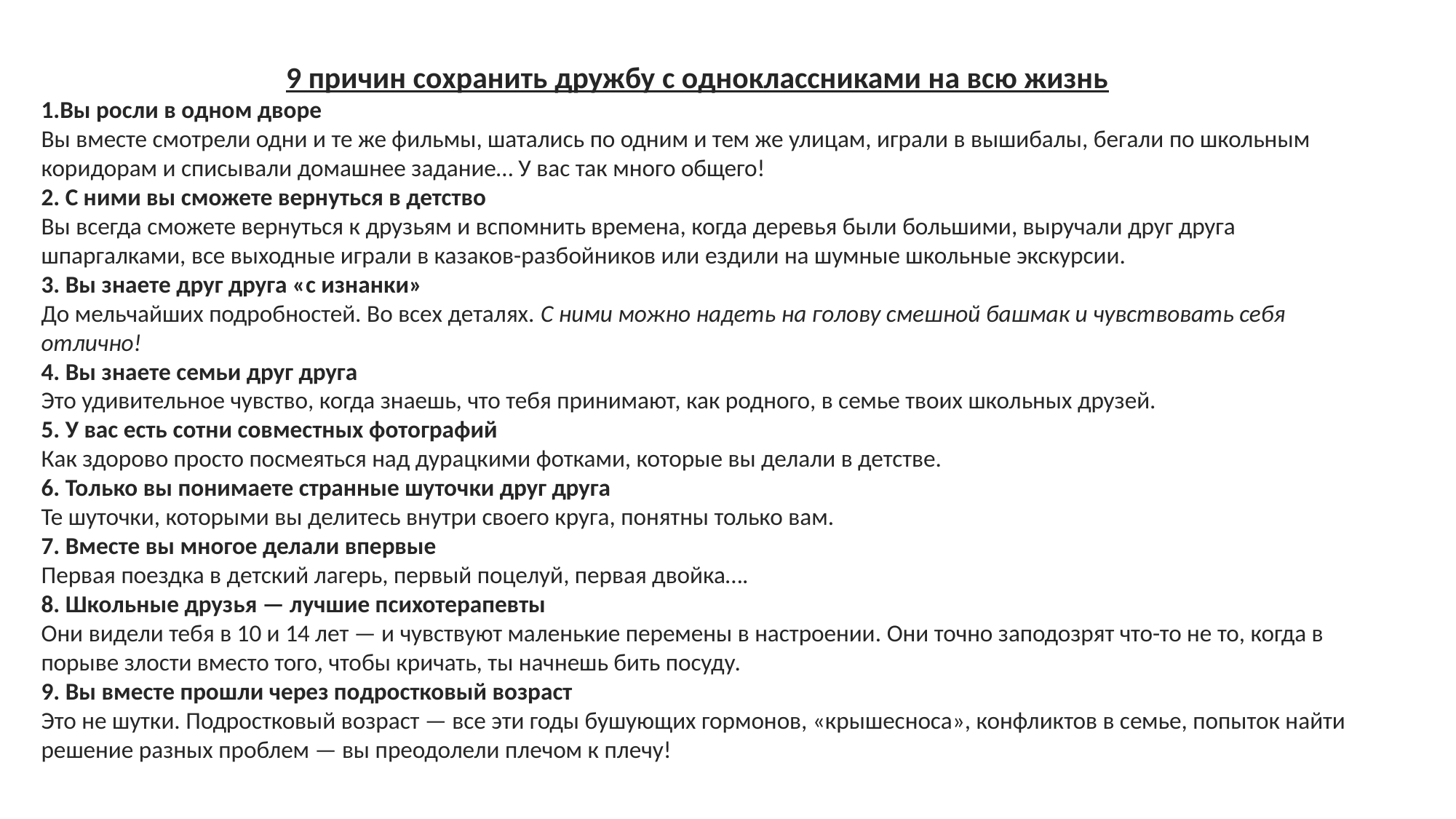

9 причин сохранить дружбу с одноклассниками на всю жизнь
1.Вы росли в одном дворе
Вы вместе смотрели одни и те же фильмы, шатались по одним и тем же улицам, играли в вышибалы, бегали по школьным коридорам и списывали домашнее задание… У вас так много общего!
2. С ними вы сможете вернуться в детство
Вы всегда сможете вернуться к друзьям и вспомнить времена, когда деревья были большими, выручали друг друга шпаргалками, все выходные играли в казаков-разбойников или ездили на шумные школьные экскурсии.
3. Вы знаете друг друга «с изнанки»
До мельчайших подробностей. Во всех деталях. С ними можно надеть на голову смешной башмак и чувствовать себя отлично!
4. Вы знаете семьи друг друга
Это удивительное чувство, когда знаешь, что тебя принимают, как родного, в семье твоих школьных друзей.
5. У вас есть сотни совместных фотографий
Как здорово просто посмеяться над дурацкими фотками, которые вы делали в детстве.
6. Только вы понимаете странные шуточки друг друга
Те шуточки, которыми вы делитесь внутри своего круга, понятны только вам.
7. Вместе вы многое делали впервые
Первая поездка в детский лагерь, первый поцелуй, первая двойка….
8. Школьные друзья — лучшие психотерапевты
Они видели тебя в 10 и 14 лет — и чувствуют маленькие перемены в настроении. Они точно заподозрят что-то не то, когда в порыве злости вместо того, чтобы кричать, ты начнешь бить посуду.
9. Вы вместе прошли через подростковый возраст
Это не шутки. Подростковый возраст — все эти годы бушующих гормонов, «крышесноса», конфликтов в семье, попыток найти решение разных проблем — вы преодолели плечом к плечу!